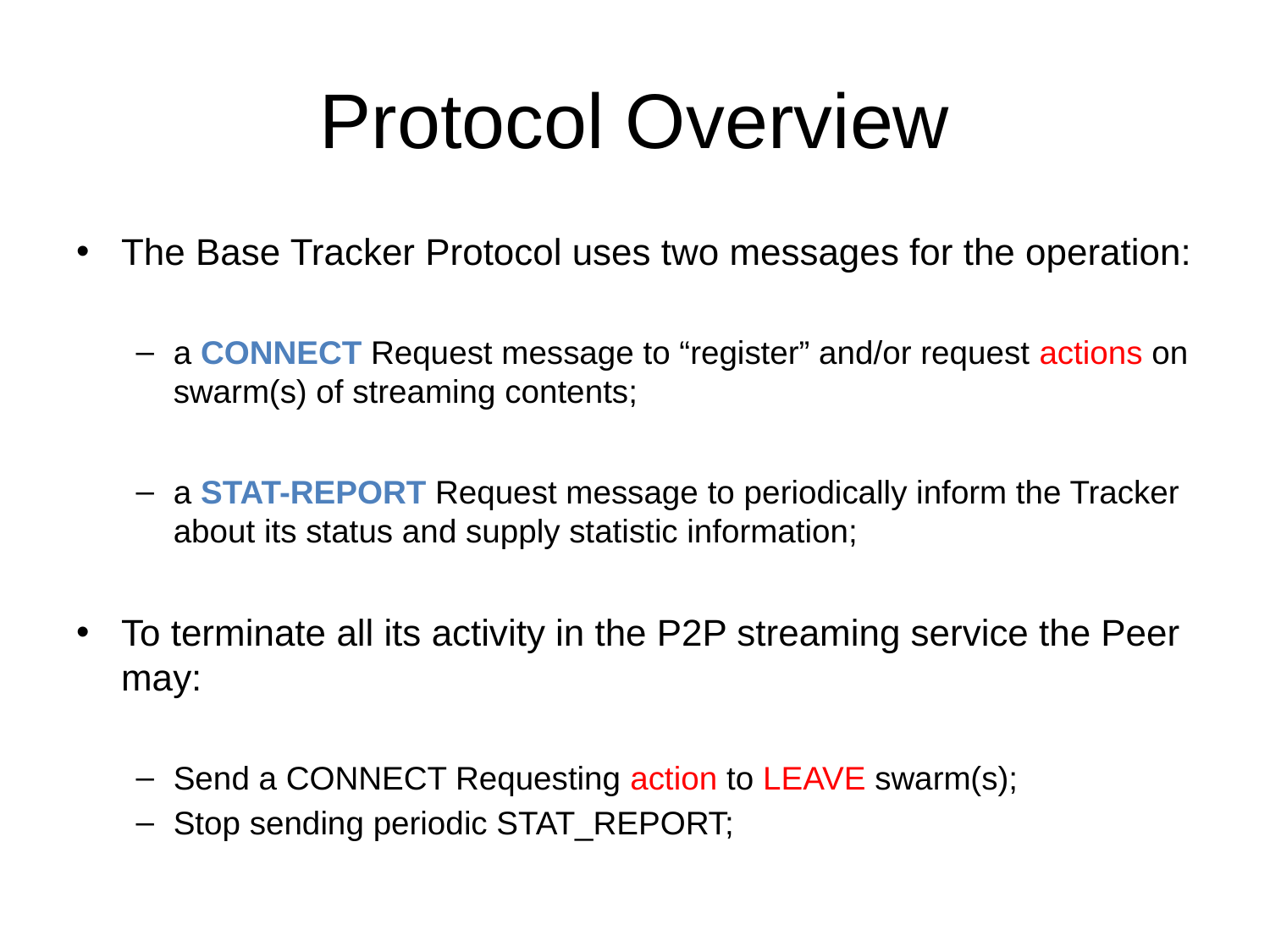

# Protocol Overview
The Base Tracker Protocol uses two messages for the operation:

a CONNECT Request message to “register” and/or request actions on swarm(s) of streaming contents;

a STAT-REPORT Request message to periodically inform the Tracker about its status and supply statistic information;

To terminate all its activity in the P2P streaming service the Peer may:

Send a CONNECT Requesting action to LEAVE swarm(s);
Stop sending periodic STAT_REPORT;